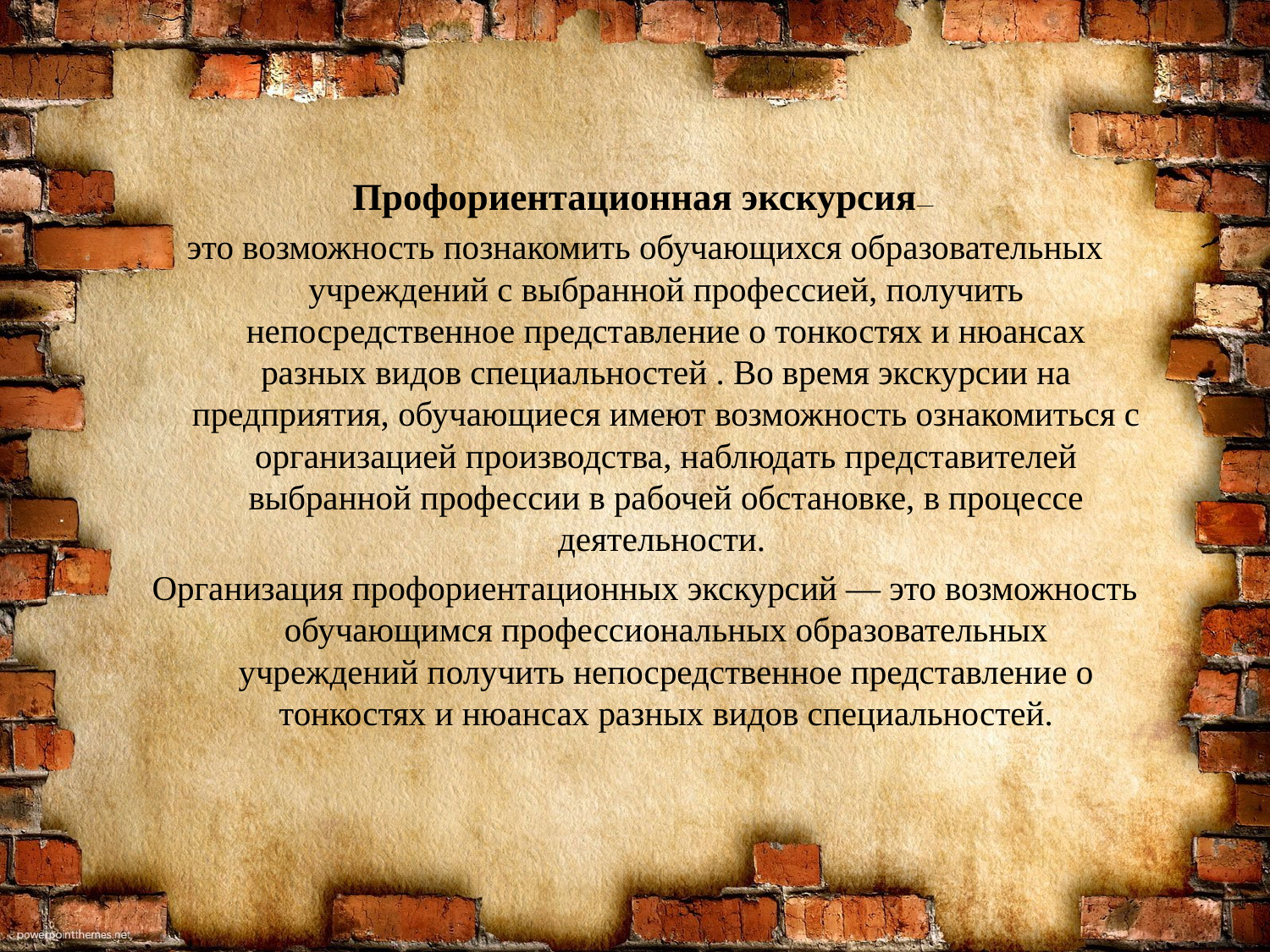

Профориентационная экскурсия—
это возможность познакомить обучающихся образовательных учреждений с выбранной профессией, получить непосредственное представление о тонкостях и нюансах разных видов специальностей . Во время экскурсии на предприятия, обучающиеся имеют возможность ознакомиться с организацией производства, наблюдать представителей выбранной профессии в рабочей обстановке, в процессе деятельности.
Организация профориентационных экскурсий — это возможность обучающимся профессиональных образовательных учреждений получить непосредственное представление о тонкостях и нюансах разных видов специальностей.